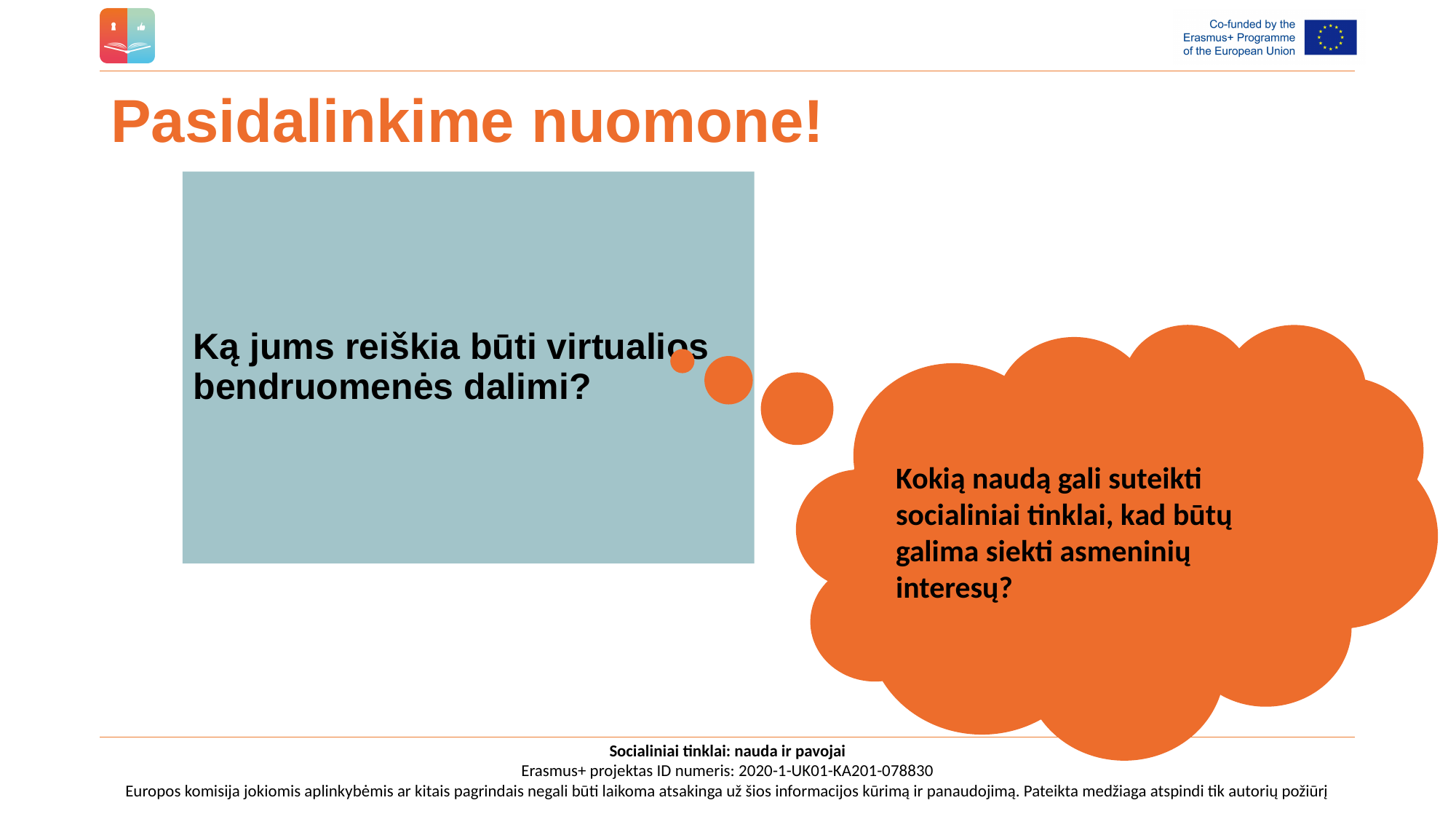

# Pasidalinkime nuomone!
Ką jums reiškia būti virtualios bendruomenės dalimi?
Kokią naudą gali suteikti socialiniai tinklai, kad būtų galima siekti asmeninių interesų?
Socialiniai tinklai: nauda ir pavojai
Erasmus+ projektas ID numeris: 2020-1-UK01-KA201-078830
Europos komisija jokiomis aplinkybėmis ar kitais pagrindais negali būti laikoma atsakinga už šios informacijos kūrimą ir panaudojimą. Pateikta medžiaga atspindi tik autorių požiūrį